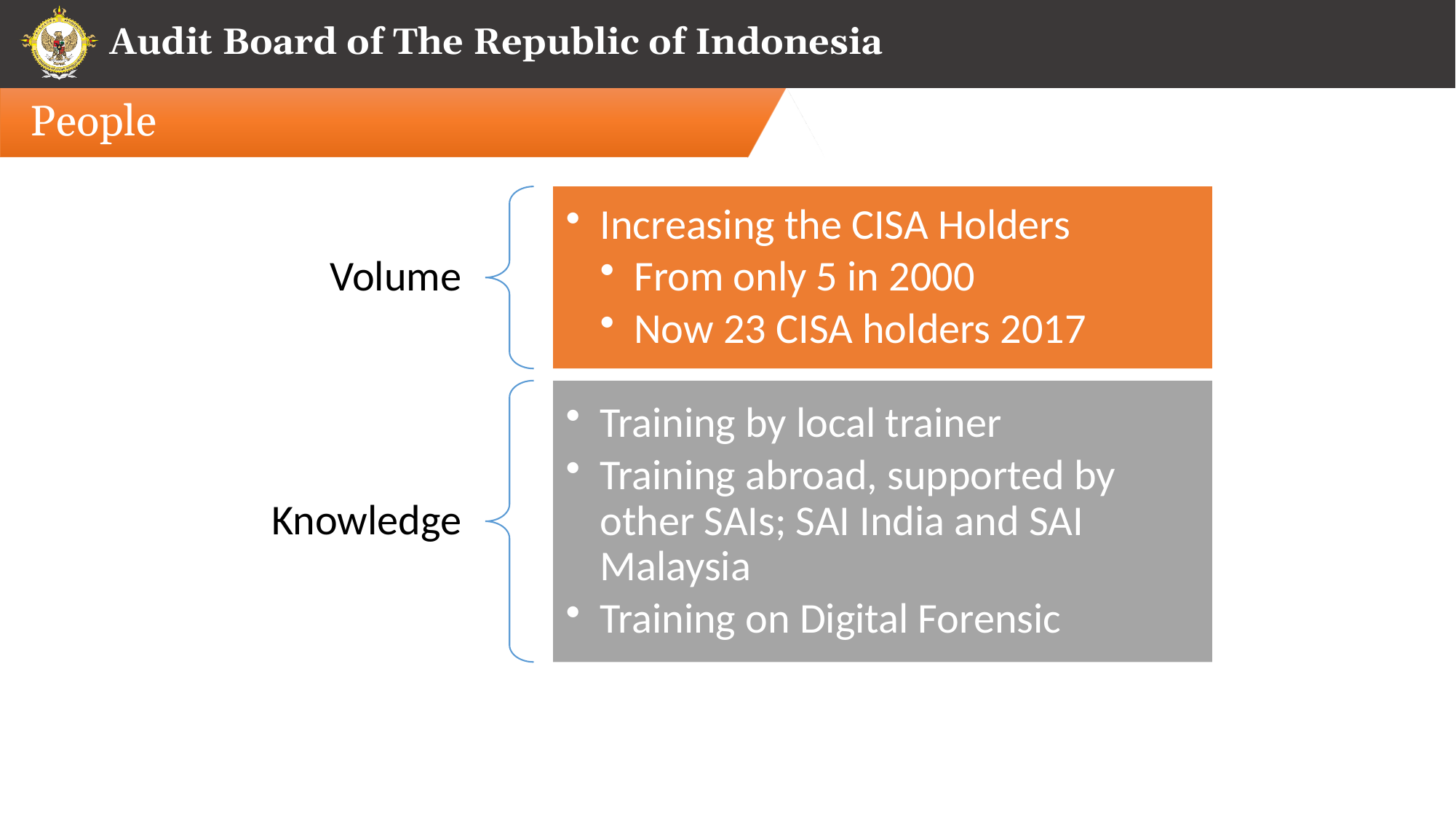

# People
Volume
Increasing the CISA Holders
From only 5 in 2000
Now 23 CISA holders 2017
Knowledge
Training by local trainer
Training abroad, supported by other SAIs; SAI India and SAI Malaysia
Training on Digital Forensic
8